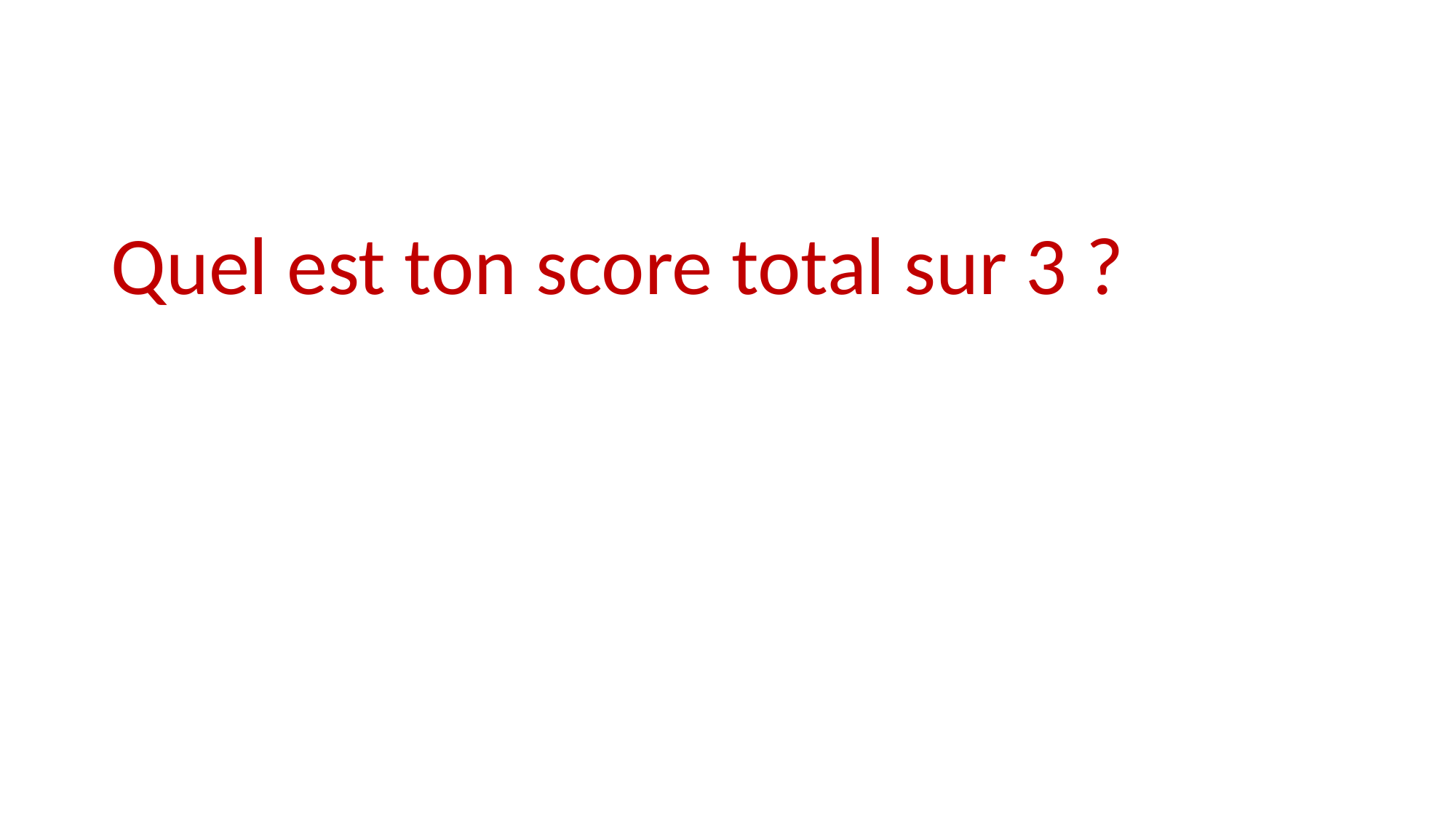

#
Quel est ton score total sur 3 ?